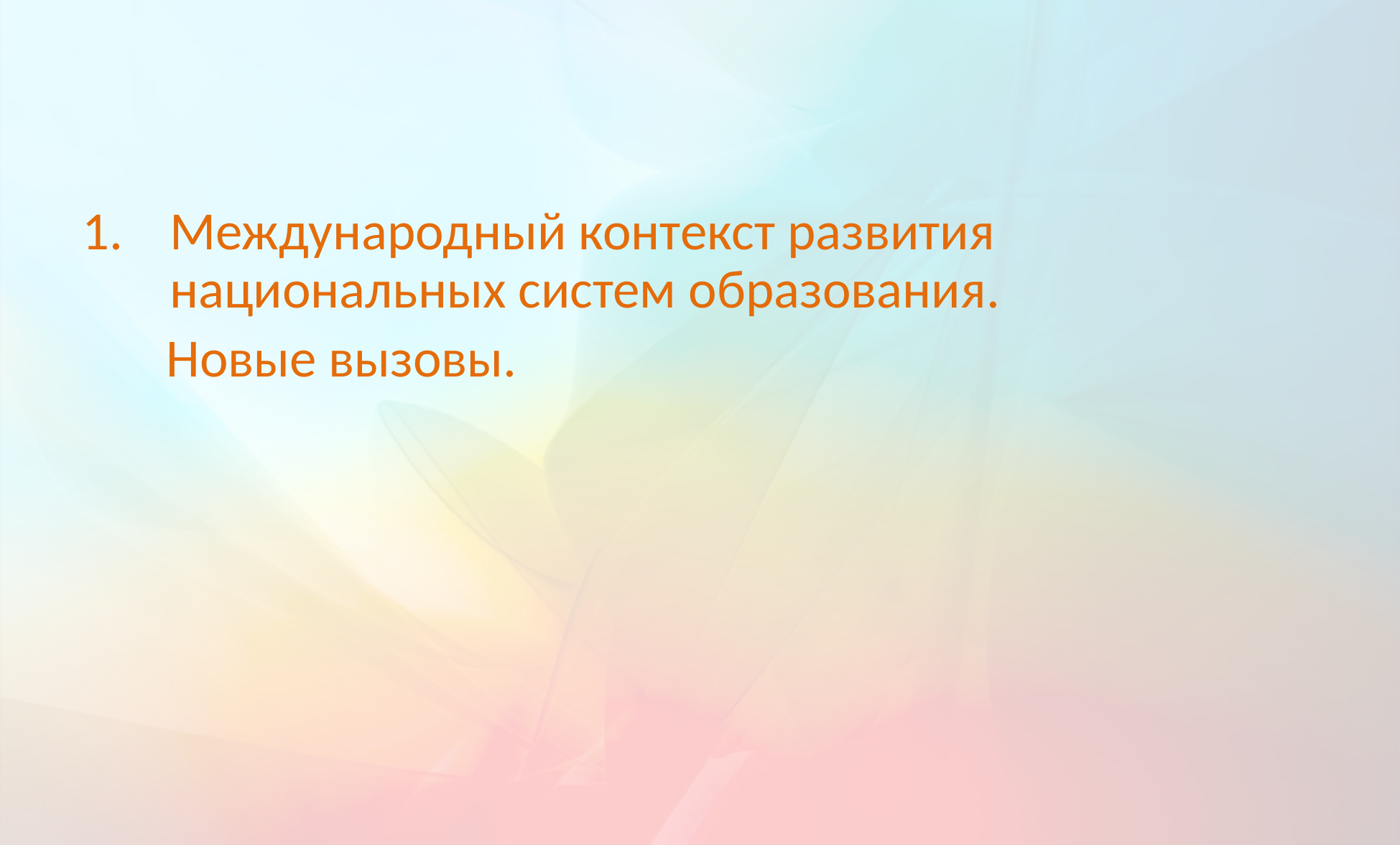

Международный контекст развития национальных систем образования.
Новые вызовы.